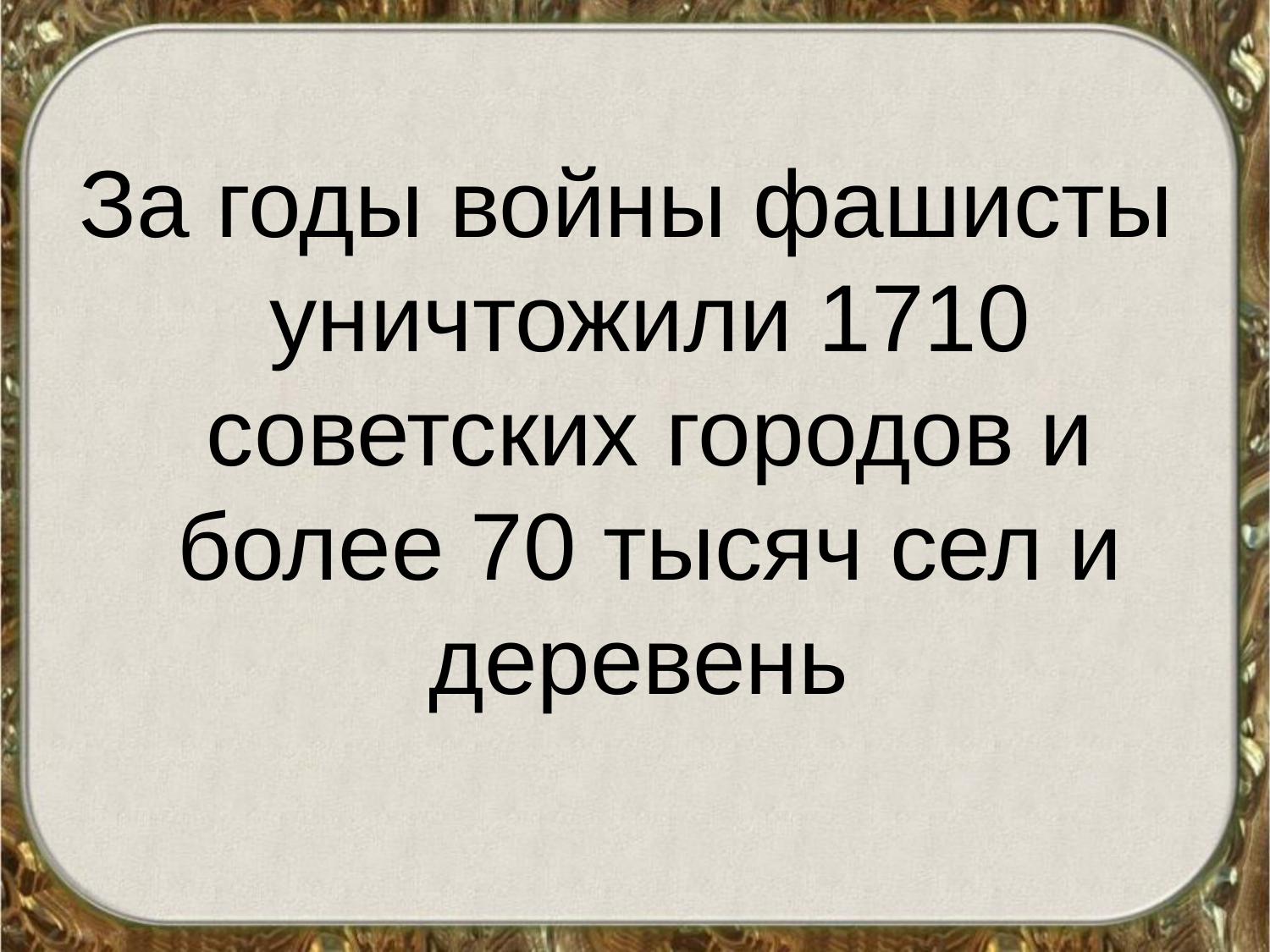

За годы войны фашисты уничтожили 1710 советских городов и более 70 тысяч сел и деревень